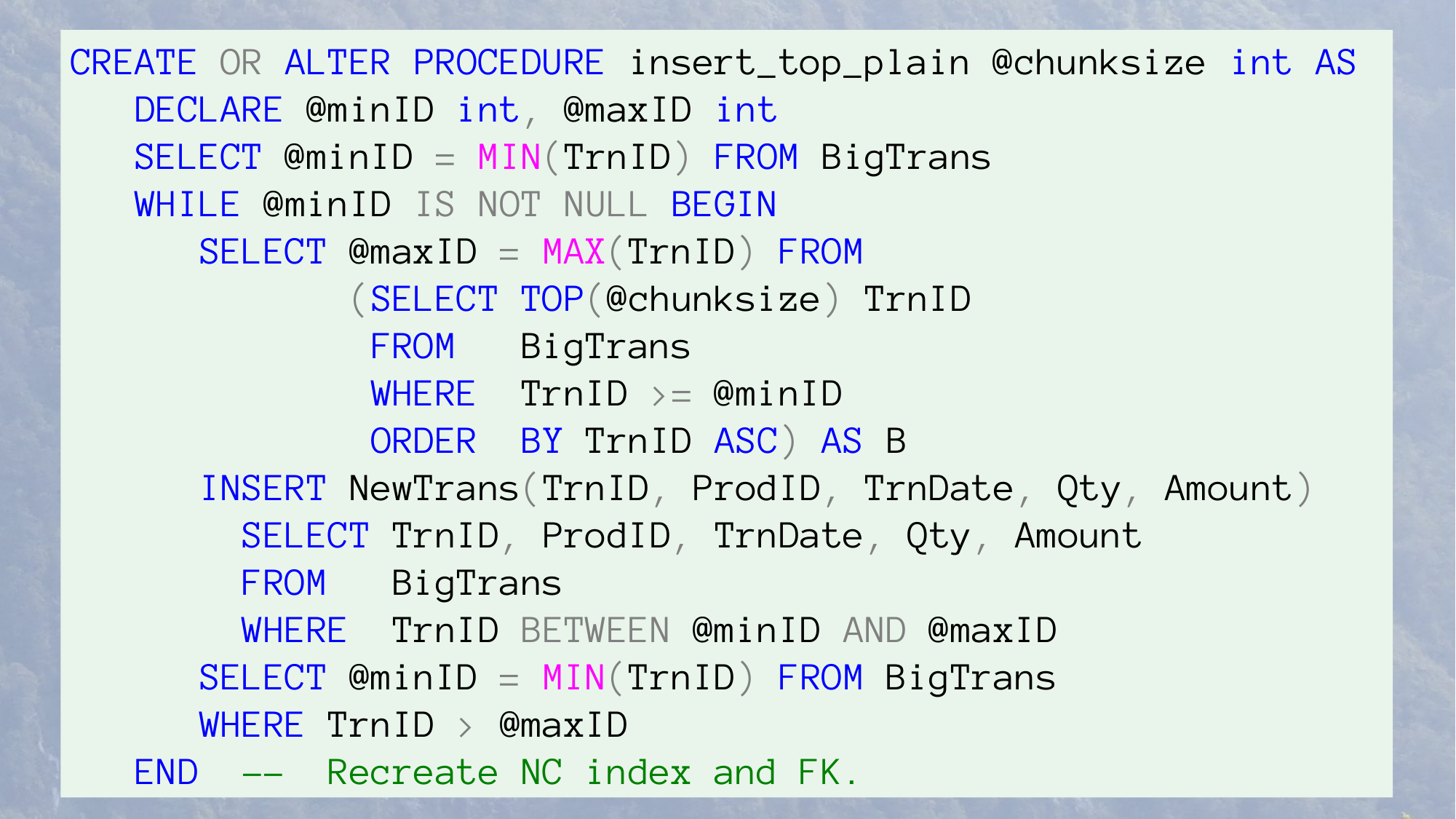

CREATE OR ALTER PROCEDURE insert_top_plain @chunksize int AS
   DECLARE @minID int, @maxID int
   SELECT @minID = MIN(TrnID) FROM BigTrans
   WHILE @minID IS NOT NULL BEGIN
      SELECT @maxID = MAX(TrnID) FROM
             (SELECT TOP(@chunksize) TrnID
              FROM   BigTrans
              WHERE  TrnID >= @minID
              ORDER  BY TrnID ASC) AS B
      INSERT NewTrans(TrnID, ProdID, TrnDate, Qty, Amount)
        SELECT TrnID, ProdID, TrnDate, Qty, Amount
        FROM   BigTrans
        WHERE  TrnID BETWEEN @minID AND @maxID
      SELECT @minID = MIN(TrnID) FROM BigTrans
      WHERE TrnID > @maxID
   END  --  Recreate NC index and FK.
© 2019 Erland Sommarskog